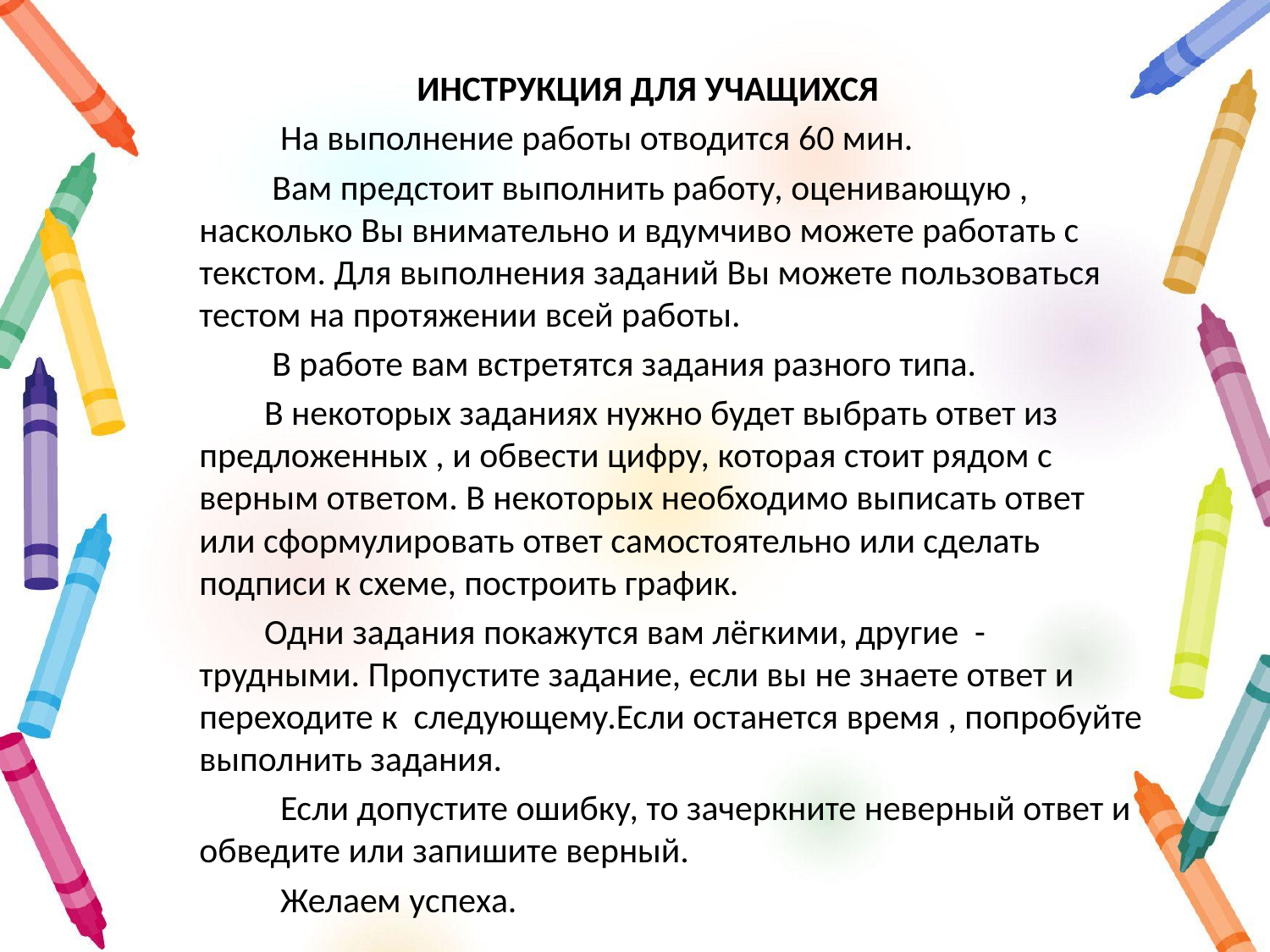

ИНСТРУКЦИЯ ДЛЯ УЧАЩИХСЯ
                На выполнение работы отводится 60 мин.
               Вам предстоит выполнить работу, оценивающую , насколько Вы внимательно и вдумчиво можете работать с текстом. Для выполнения заданий Вы можете пользоваться тестом на протяжении всей работы.
               В работе вам встретятся задания разного типа.
              В некоторых заданиях нужно будет выбрать ответ из предложенных , и обвести цифру, которая стоит рядом с верным ответом. В некоторых необходимо выписать ответ или сформулировать ответ самостоятельно или сделать подписи к схеме, построить график.
              Одни задания покажутся вам лёгкими, другие  - трудными. Пропустите задание, если вы не знаете ответ и переходите к  следующему.Если останется время , попробуйте выполнить задания.
                Если допустите ошибку, то зачеркните неверный ответ и обведите или запишите верный.
                Желаем успеха.